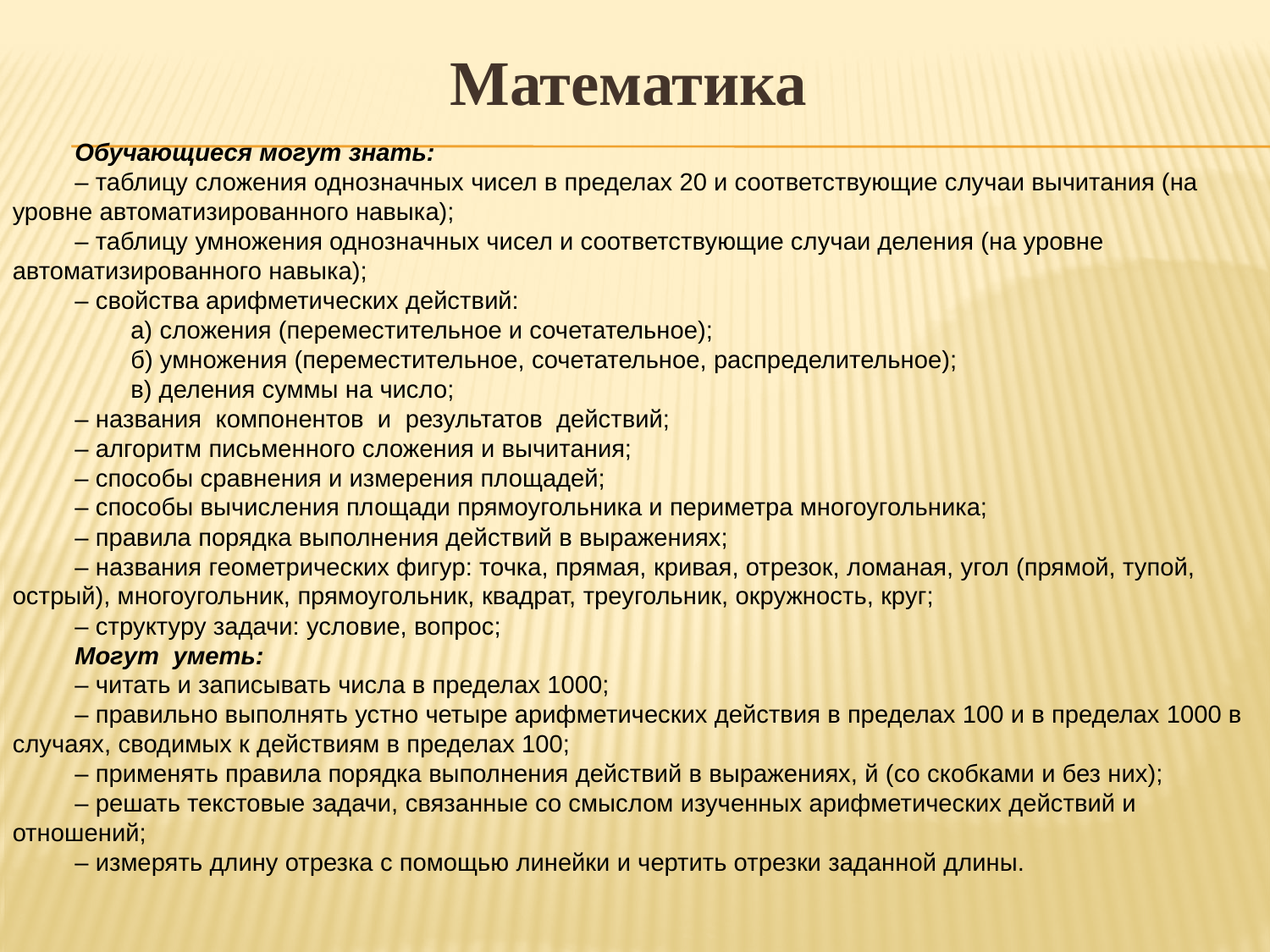

Математика
Обучающиеся могут знать:
– таблицу сложения однозначных чисел в пределах 20 и соответствующие случаи вычитания (на уровне автоматизированного навыка);
– таблицу умножения однозначных чисел и соответствующие случаи деления (на уровне автоматизированного навыка);
– свойства арифметических действий:
        а) сложения (переместительное и сочетательное);
        б) умножения (переместительное, сочетательное, распределительное);
        в) деления суммы на число;
– названия  компонентов  и  результатов  действий;
– алгоритм письменного сложения и вычитания;
– способы сравнения и измерения площадей;
– способы вычисления площади прямоугольника и периметра многоугольника;
– правила порядка выполнения действий в выражениях;
– названия геометрических фигур: точка, прямая, кривая, отрезок, ломаная, угол (прямой, тупой, острый), многоугольник, прямоугольник, квадрат, треугольник, окружность, круг;
– структуру задачи: условие, вопрос;
Могут  уметь:
– читать и записывать числа в пределах 1000;
– правильно выполнять устно четыре арифметических действия в пределах 100 и в пределах 1000 в случаях, сводимых к действиям в пределах 100;
– применять правила порядка выполнения действий в выражениях, й (со скобками и без них);
– решать текстовые задачи, связанные со смыслом изученных арифметических действий и отношений;
– измерять длину отрезка с помощью линейки и чертить отрезки заданной длины.